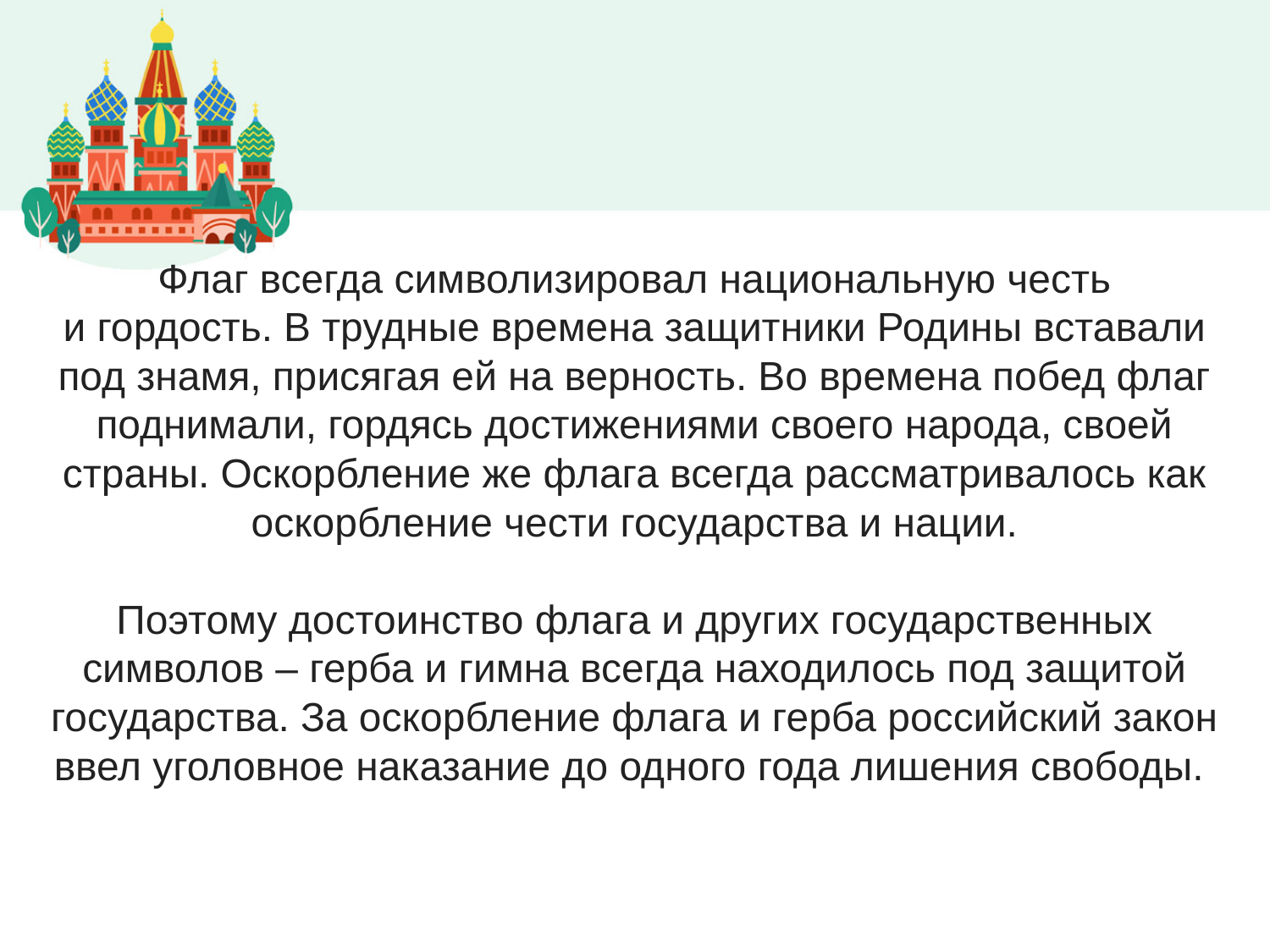

Флаг всегда символизировал национальную честь и гордость. В трудные времена защитники Родины вставали под знамя, присягая ей на верность. Во времена побед флаг поднимали, гордясь достижениями своего народа, своей страны. Оскорбление же флага всегда рассматривалось как оскорбление чести государства и нации.
Поэтому достоинство флага и других государственных символов – герба и гимна всегда находилось под защитой государства. За оскорбление флага и герба российский закон ввел уголовное наказание до одного года лишения свободы.